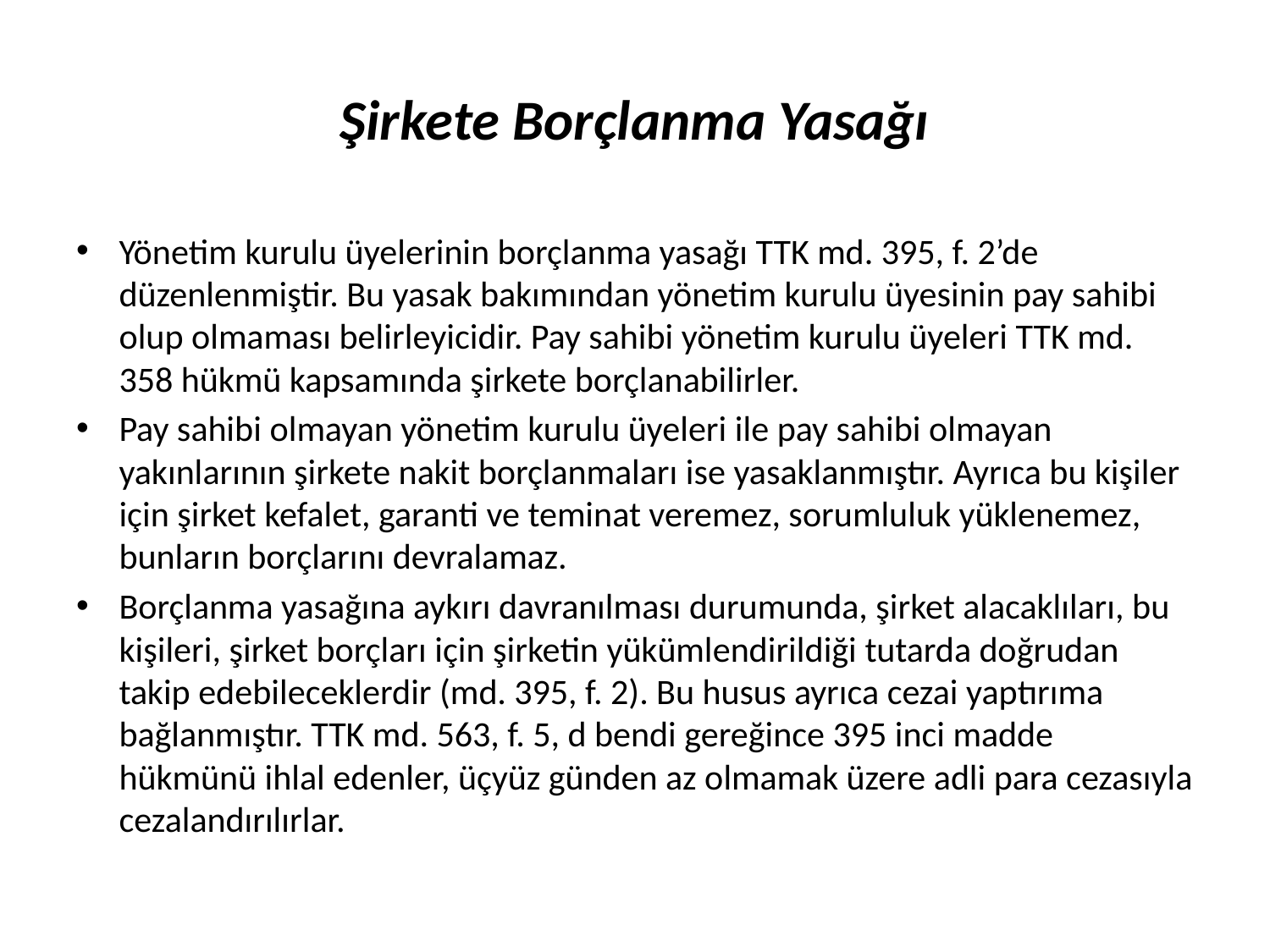

# Şirkete Borçlanma Yasağı
Yönetim kurulu üyelerinin borçlanma yasağı TTK md. 395, f. 2’de düzenlenmiştir. Bu yasak bakımından yönetim kurulu üyesinin pay sahibi olup olmaması belirleyicidir. Pay sahibi yönetim kurulu üyeleri TTK md. 358 hükmü kapsamında şirkete borçlanabilirler.
Pay sahibi olmayan yönetim kurulu üyeleri ile pay sahibi olmayan yakınlarının şirkete nakit borçlanmaları ise yasaklanmıştır. Ayrıca bu kişiler için şirket kefalet, garanti ve teminat veremez, sorumluluk yüklenemez, bunların borçlarını devralamaz.
Borçlanma yasağına aykırı davranılması durumunda, şirket alacaklıları, bu kişileri, şirket borçları için şirketin yükümlendirildiği tutarda doğrudan takip edebileceklerdir (md. 395, f. 2). Bu husus ayrıca cezai yaptırıma bağlanmıştır. TTK md. 563, f. 5, d bendi gereğince 395 inci madde hükmünü ihlal edenler, üçyüz günden az olmamak üzere adli para cezasıyla cezalandırılırlar.